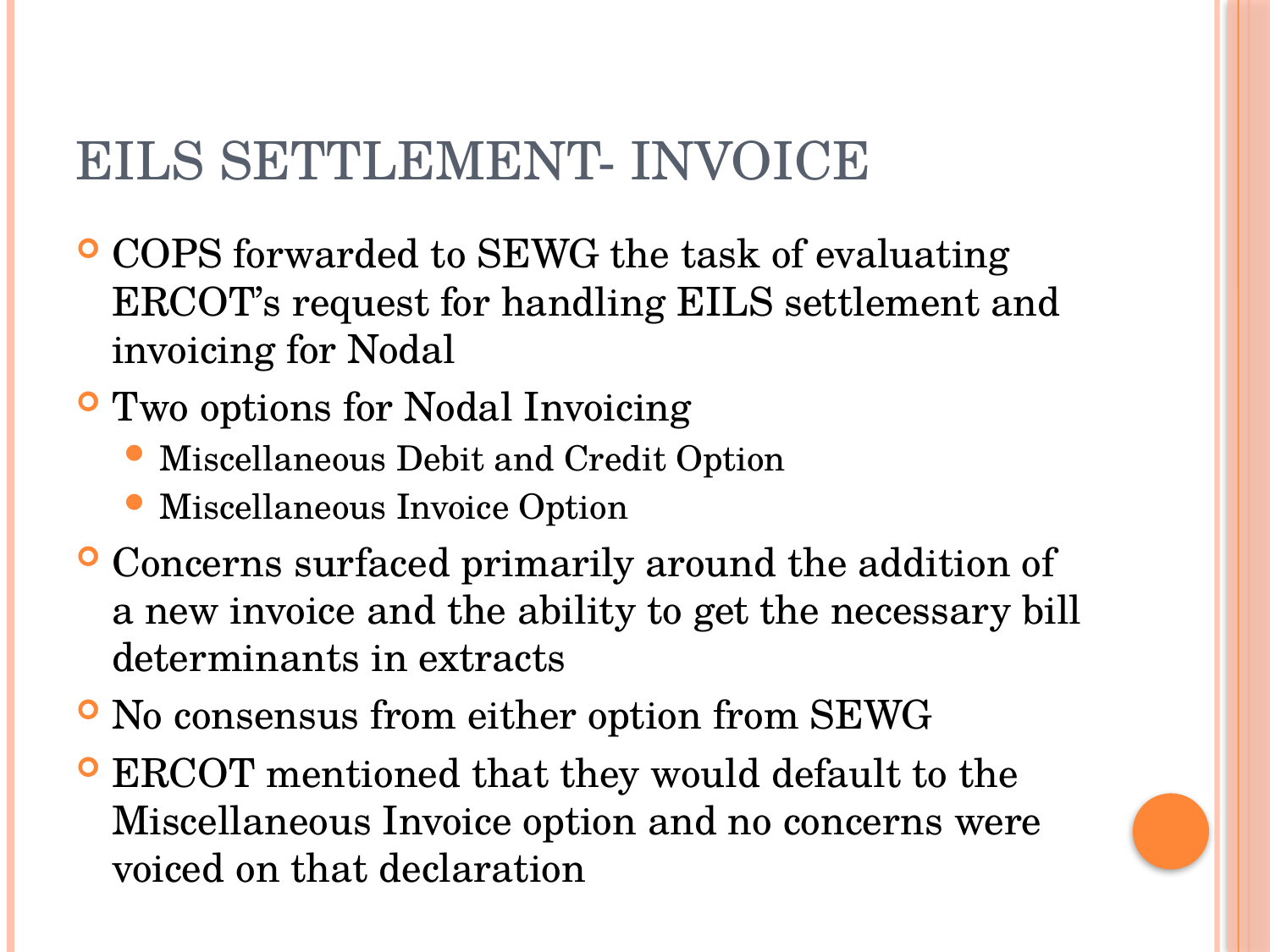

# EILS Settlement- Invoice
COPS forwarded to SEWG the task of evaluating ERCOT’s request for handling EILS settlement and invoicing for Nodal
Two options for Nodal Invoicing
Miscellaneous Debit and Credit Option
Miscellaneous Invoice Option
Concerns surfaced primarily around the addition of a new invoice and the ability to get the necessary bill determinants in extracts
No consensus from either option from SEWG
ERCOT mentioned that they would default to the Miscellaneous Invoice option and no concerns were voiced on that declaration